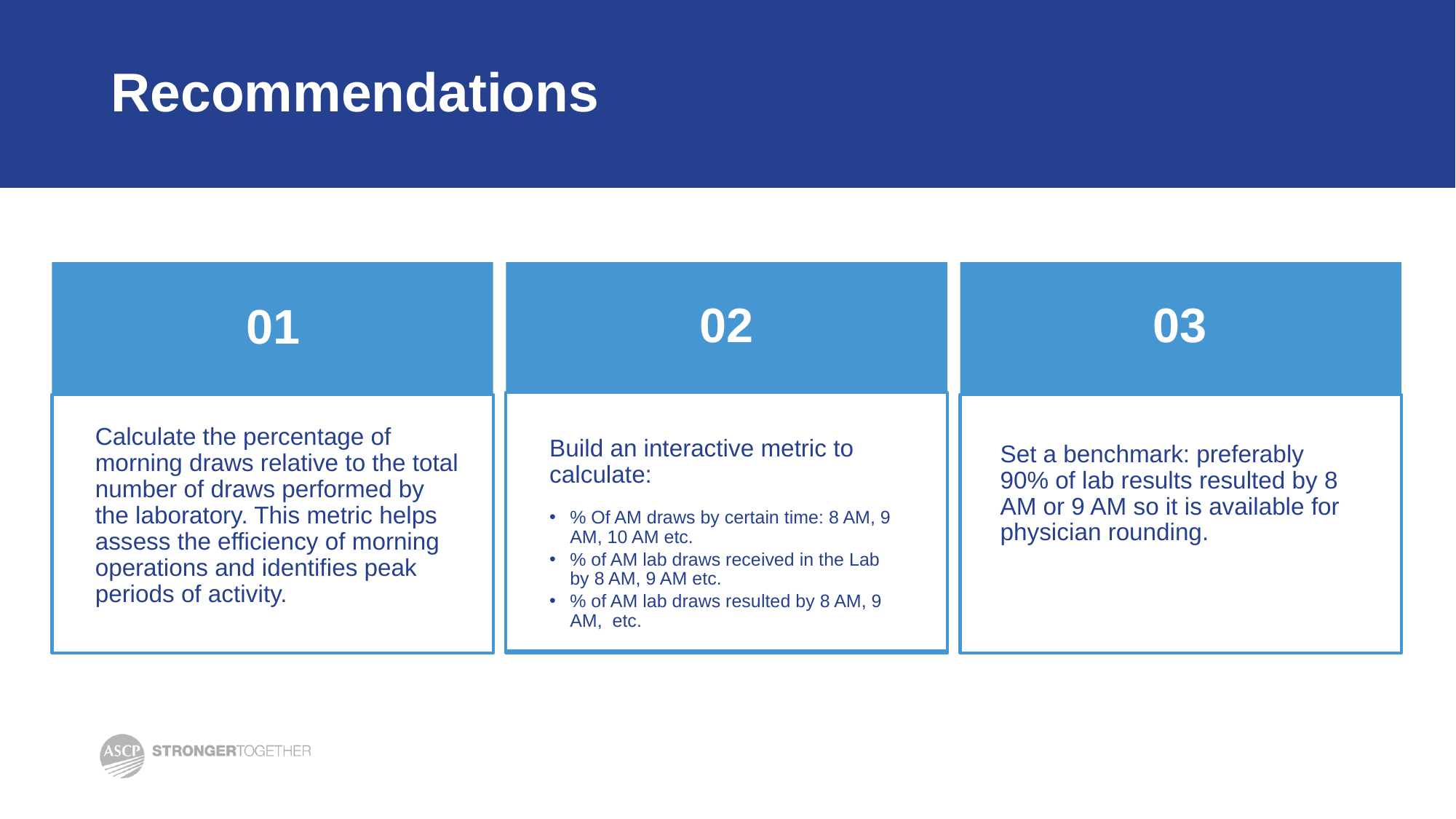

# Recommendations
02
03

01

Calculate the percentage of morning draws relative to the total number of draws performed by the laboratory. This metric helps assess the efficiency of morning operations and identifies peak periods of activity.
Build an interactive metric to calculate:

% Of AM draws by certain time: 8 AM, 9 AM, 10 AM etc.
% of AM lab draws received in the Lab by 8 AM, 9 AM etc.
% of AM lab draws resulted by 8 AM, 9 AM,  etc.

Set a benchmark: preferably 90% of lab results resulted by 8 AM or 9 AM so it is available for physician rounding.